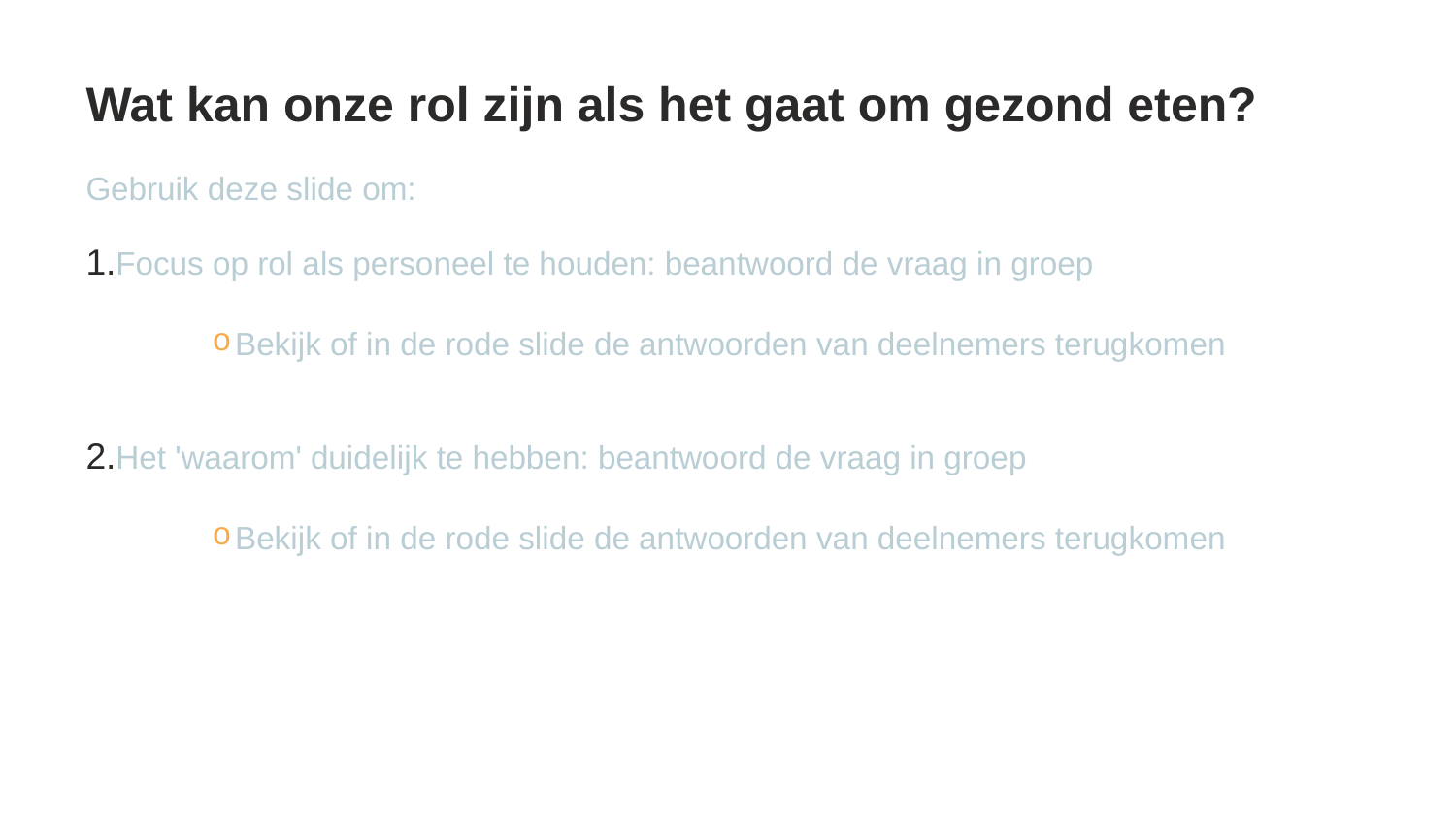

# Wat kan onze rol zijn als het gaat om gezond eten?
Gebruik deze slide om:
Focus op rol als personeel te houden: beantwoord de vraag in groep
Bekijk of in de rode slide de antwoorden van deelnemers terugkomen

Het 'waarom' duidelijk te hebben: beantwoord de vraag in groep
Bekijk of in de rode slide de antwoorden van deelnemers terugkomen

3/11/2025